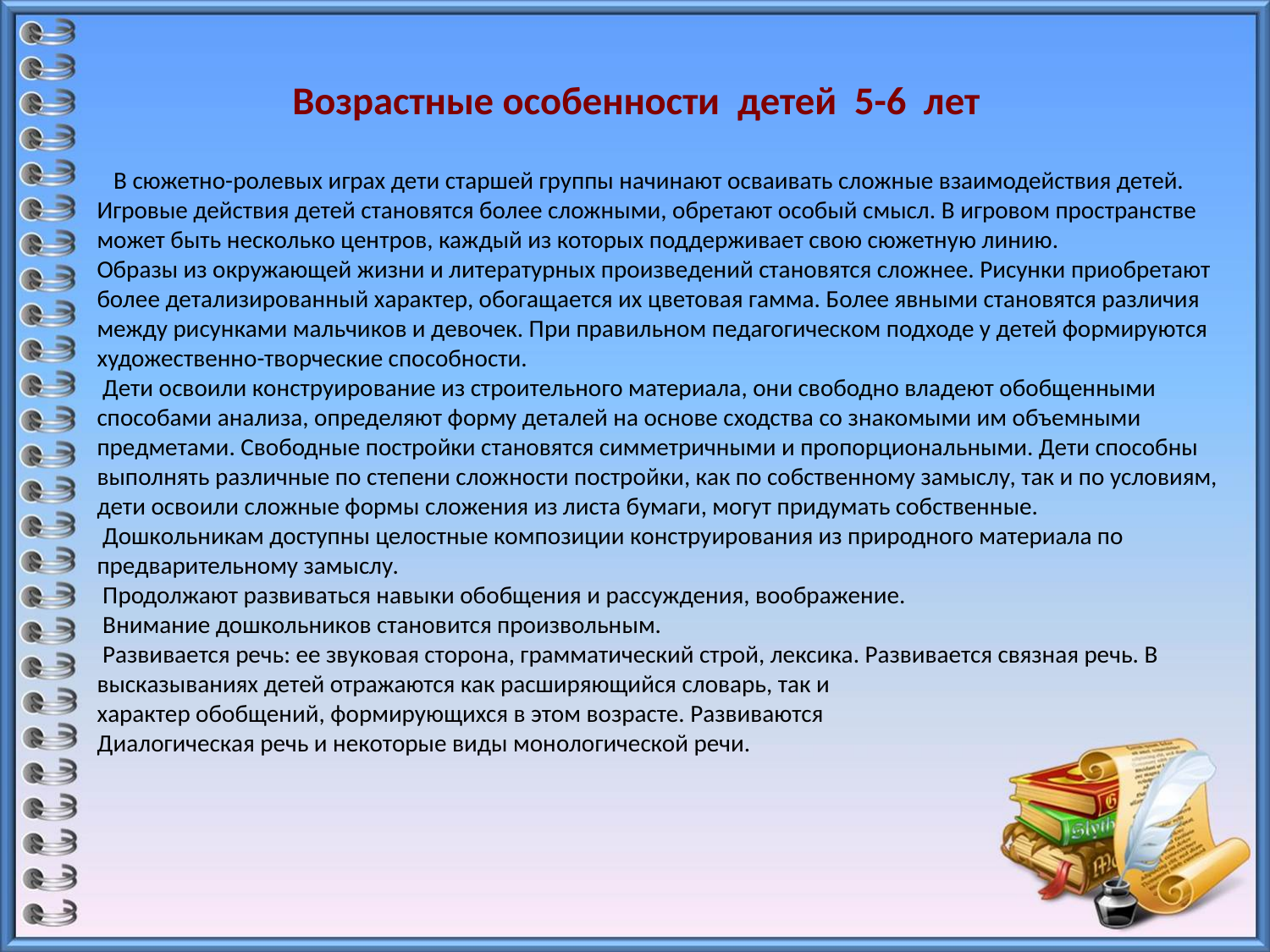

# Возрастные особенности  детей  5-6  лет
   В сюжетно-ролевых играх дети старшей группы начинают осваивать сложные взаимодействия детей. Игровые действия детей становятся более сложными, обретают особый смысл. В игровом пространстве может быть несколько центров, каждый из которых поддерживает свою сюжетную линию.
Образы из окружающей жизни и литературных произведений становятся сложнее. Рисунки приобретают более детализированный характер, обогащается их цветовая гамма. Более явными становятся различия между рисунками мальчиков и девочек. При правильном педагогическом подходе у детей формируются художественно-творческие способности.
 Дети освоили конструирование из строительного материала, они свободно владеют обобщенными способами анализа, определяют форму деталей на основе сходства со знакомыми им объемными предметами. Свободные постройки становятся симметричными и пропорциональными. Дети способны выполнять различные по степени сложности постройки, как по собственному замыслу, так и по условиям, дети освоили сложные формы сложения из листа бумаги, могут придумать собственные.
 Дошкольникам доступны целостные композиции конструирования из природного материала по предварительному замыслу.
 Продолжают развиваться навыки обобщения и рассуждения, воображение.
 Внимание дошкольников становится произвольным.
 Развивается речь: ее звуковая сторона, грамматический строй, лексика. Развивается связная речь. В высказываниях детей отражаются как расширяющийся словарь, так и
характер обобщений, формирующихся в этом возрасте. Развиваются
Диалогическая речь и некоторые виды монологической речи.